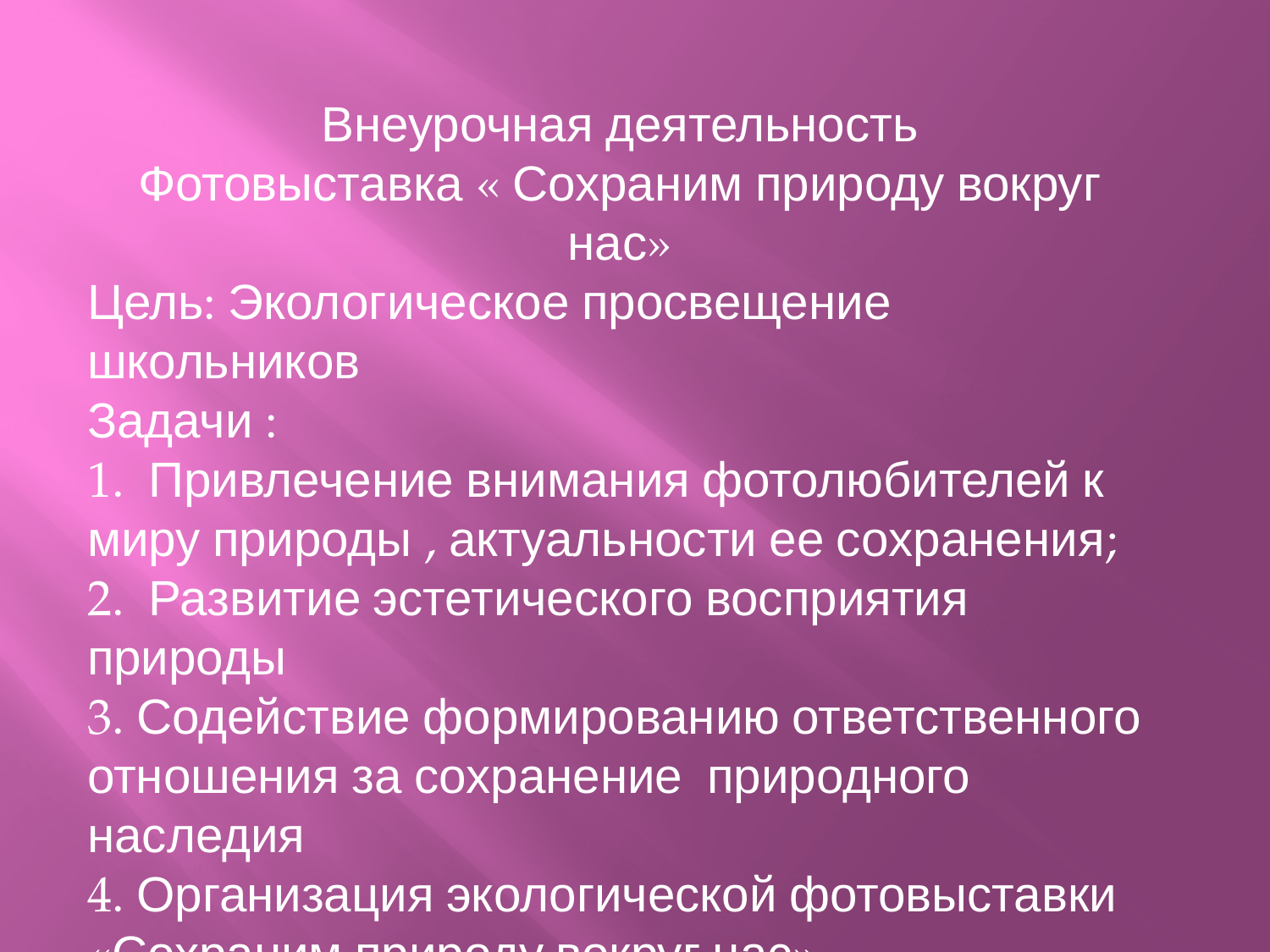

Внеурочная деятельность
Фотовыставка « Сохраним природу вокруг нас»
Цель: Экологическое просвещение школьников
Задачи :
1.  Привлечение внимания фотолюбителей к миру природы , актуальности ее сохранения;
2.  Развитие эстетического восприятия природы
3. Содействие формированию ответственного отношения за сохранение  природного наследия
4. Организация экологической фотовыставки «Сохраним природу вокруг нас».